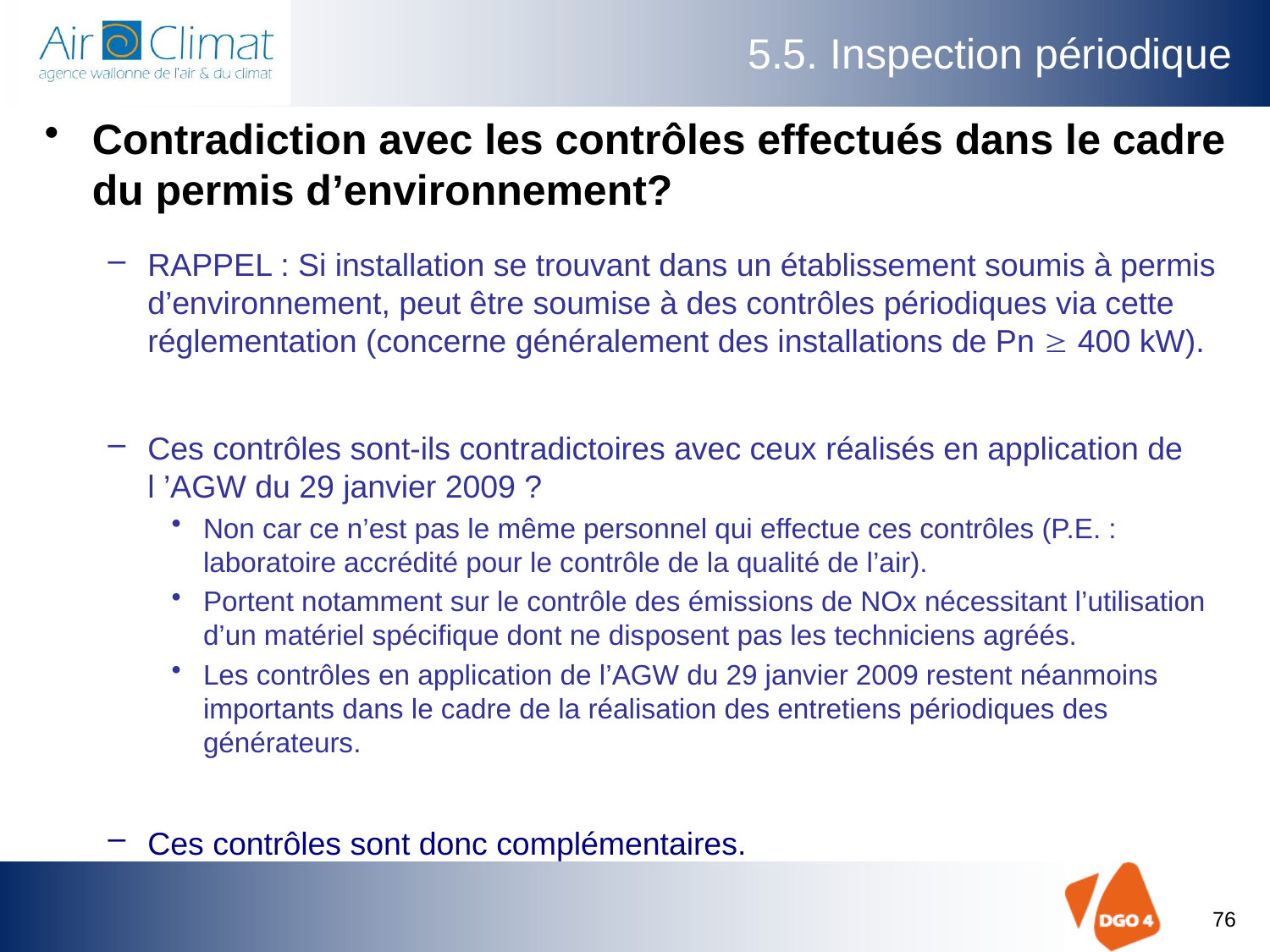

# 5.5. Inspection périodique
Contradiction avec les contrôles effectués dans le cadre du permis d’environnement?

RAPPEL : Si installation se trouvant dans un établissement soumis à permis d’environnement, peut être soumise à des contrôles périodiques via cette réglementation (concerne généralement des installations de Pn ≥ 400 kW).

Ces contrôles sont-ils contradictoires avec ceux réalisés en application de l ’AGW du 29 janvier 2009 ?
Non car ce n’est pas le même personnel qui effectue ces contrôles (P.E. : laboratoire accrédité pour le contrôle de la qualité de l’air).
Portent notamment sur le contrôle des émissions de NOx nécessitant l’utilisation d’un matériel spécifique dont ne disposent pas les techniciens agréés.
Les contrôles en application de l’AGW du 29 janvier 2009 restent néanmoins importants dans le cadre de la réalisation des entretiens périodiques des générateurs.

Ces contrôles sont donc complémentaires.

76